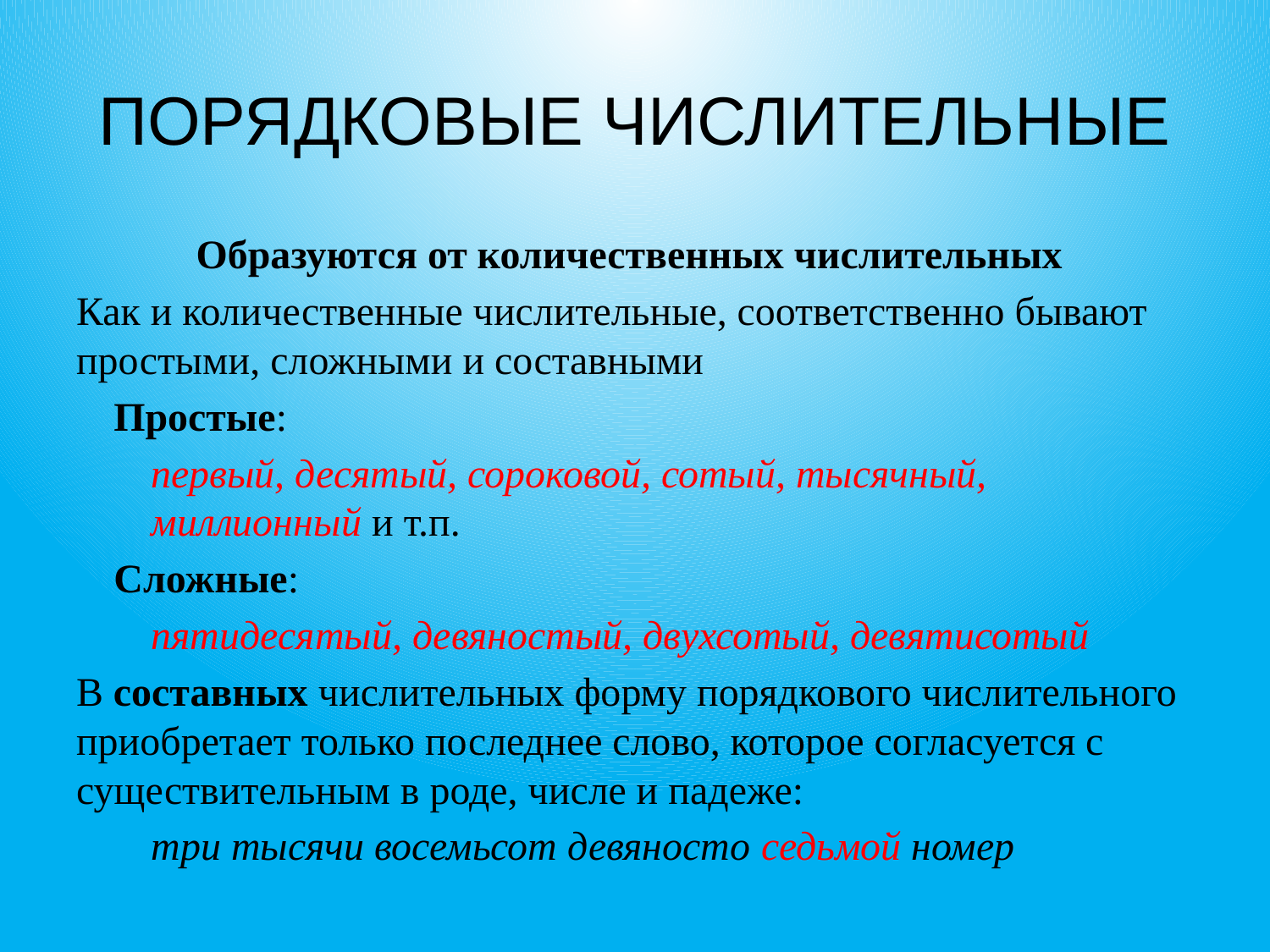

# ПОРЯДКОВЫЕ ЧИСЛИТЕЛЬНЫЕ
Образуются от количественных числительных
Как и количественные числительные, соответственно бывают простыми, сложными и составными
Простые:
первый, десятый, сороковой, сотый, тысячный, миллионный и т.п.
Сложные:
пятидесятый, девяностый, двухсотый, девятисотый
В составных числительных форму порядкового числительного приобретает только последнее слово, которое согласуется с существительным в роде, числе и падеже:
три тысячи восемьсот девяносто седьмой номер